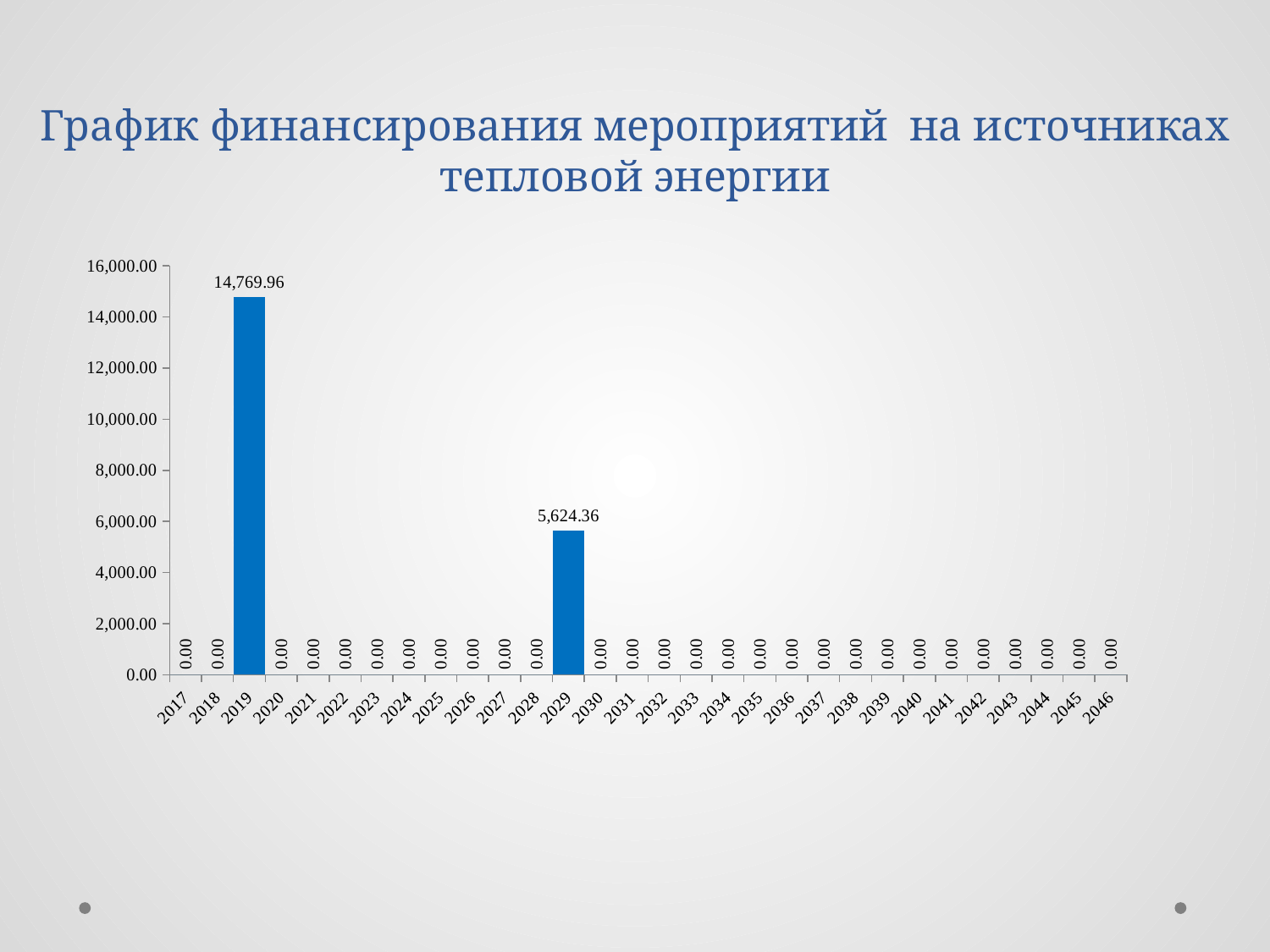

# График финансирования мероприятий  на источниках тепловой энергии

### Chart

| Category |  |
|---|---|
| 2017 | 0.0 |
| 2018 | 0.0 |
| 2019 | 14769.961805084748 |
| 2020 | 0.0 |
| 2021 | 0.0 |
| 2022 | 0.0 |
| 2023 | 0.0 |
| 2024 | 0.0 |
| 2025 | 0.0 |
| 2026 | 0.0 |
| 2027 | 0.0 |
| 2028 | 0.0 |
| 2029 | 5624.3565 |
| 2030 | 0.0 |
| 2031 | 0.0 |
| 2032 | 0.0 |
| 2033 | 0.0 |
| 2034 | 0.0 |
| 2035 | 0.0 |
| 2036 | 0.0 |
| 2037 | 0.0 |
| 2038 | 0.0 |
| 2039 | 0.0 |
| 2040 | 0.0 |
| 2041 | 0.0 |
| 2042 | 0.0 |
| 2043 | 0.0 |
| 2044 | 0.0 |
| 2045 | 0.0 |
| 2046 | 0.0 |